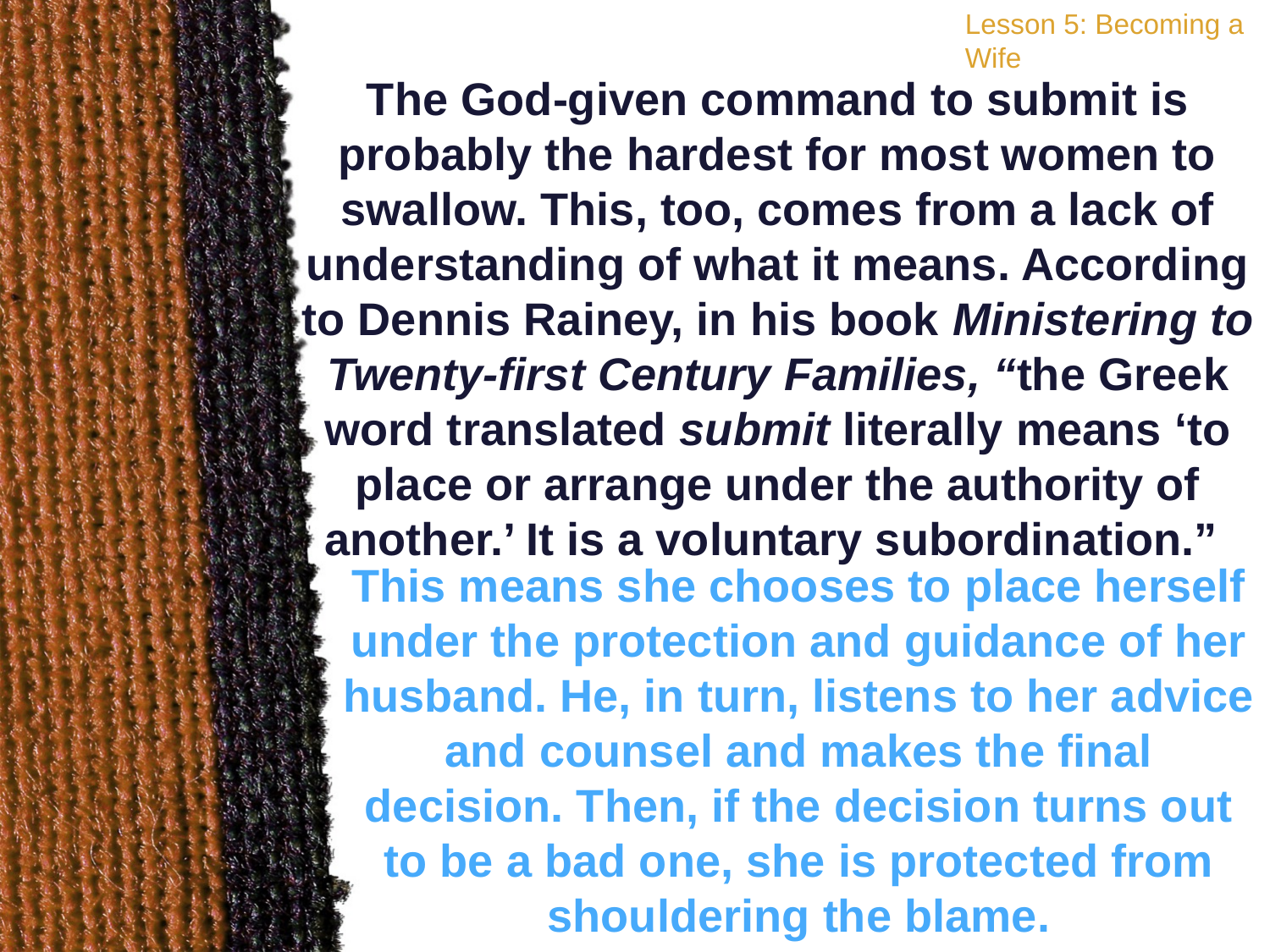

Lesson 5: Becoming a Wife
The God-given command to submit is probably the hardest for most women to swallow. This, too, comes from a lack of understanding of what it means. According to Dennis Rainey, in his book Ministering to Twenty-first Century Families, “the Greek word translated submit literally means ‘to place or arrange under the authority of another.’ It is a voluntary subordination.”
This means she chooses to place herself under the protection and guidance of her husband. He, in turn, listens to her advice and counsel and makes the final decision. Then, if the decision turns out to be a bad one, she is protected from shouldering the blame.